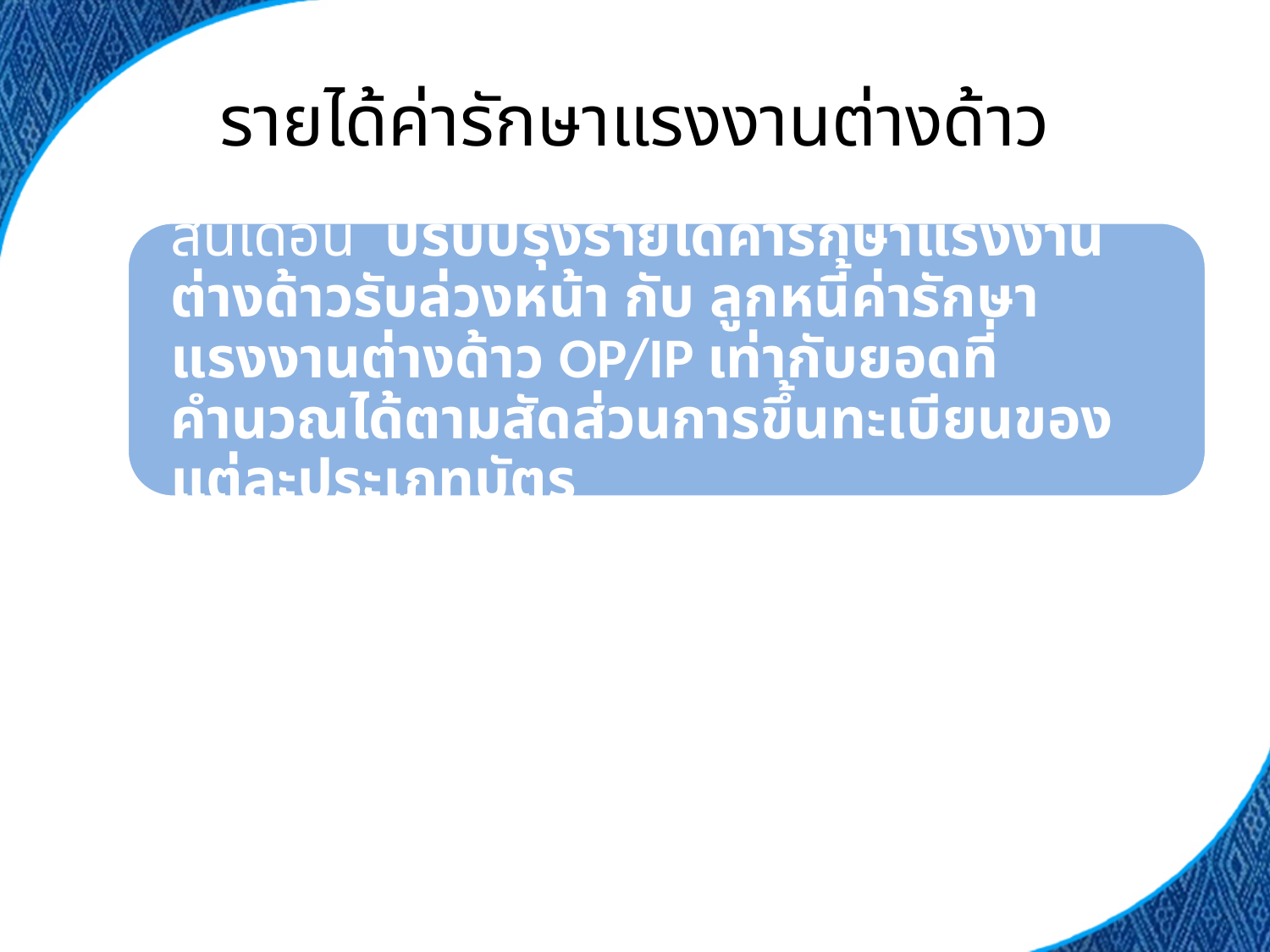

# รายได้ค่ารักษาแรงงานต่างด้าว
สิ้นเดือน  ปรับปรุงรายได้ค่ารักษาแรงงานต่างด้าวรับล่วงหน้า กับ ลูกหนี้ค่ารักษาแรงงานต่างด้าว OP/IP เท่ากับยอดที่คำนวณได้ตามสัดส่วนการขึ้นทะเบียนของแต่ละประเภทบัตร